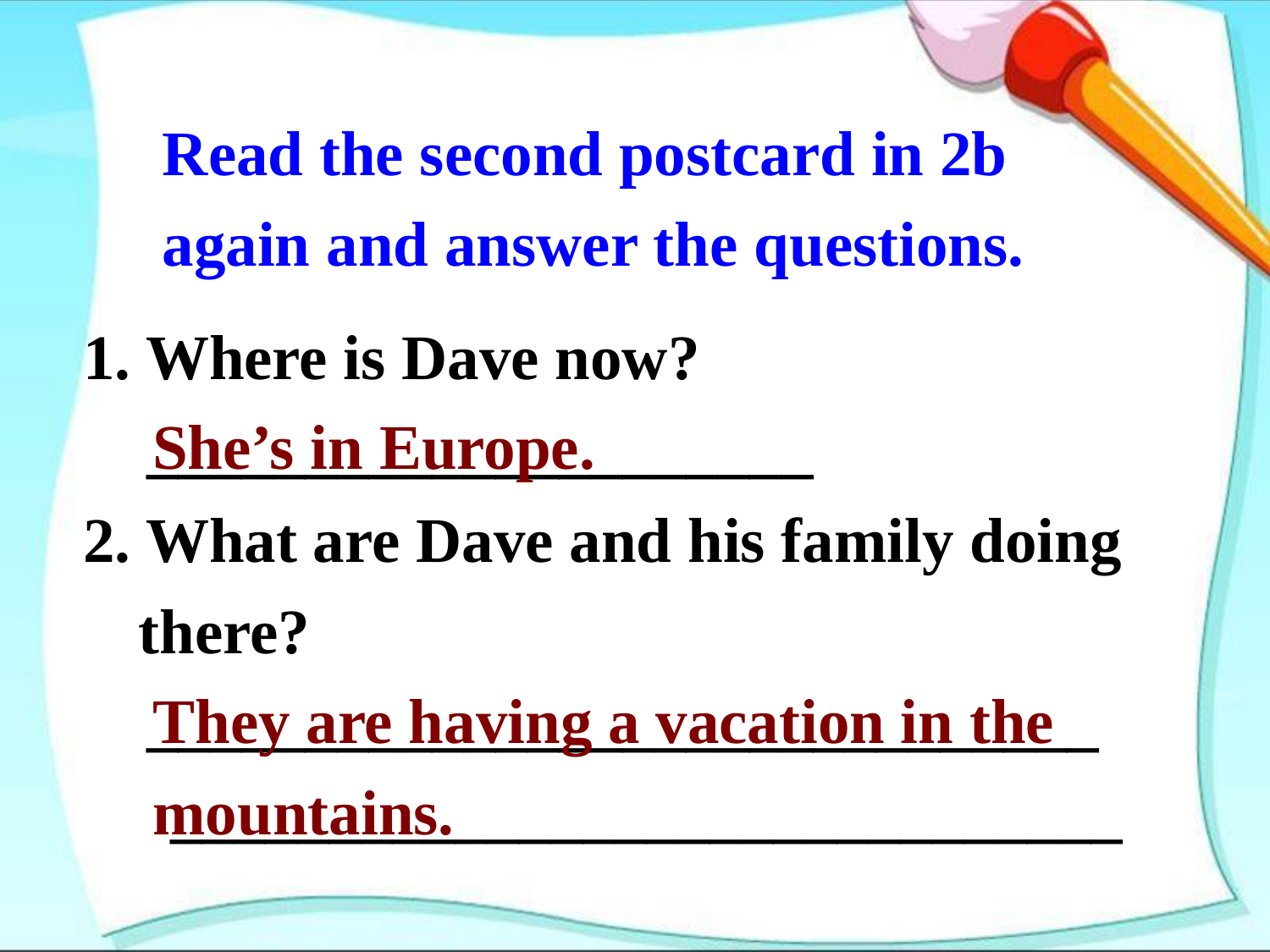

Read the second postcard in 2b again and answer the questions.
 1. Where is Dave now?
     _____________________
 2. What are Dave and his family doing there?
     ______________________________       ______________________________
She’s in Europe.
They are having a vacation in the mountains.